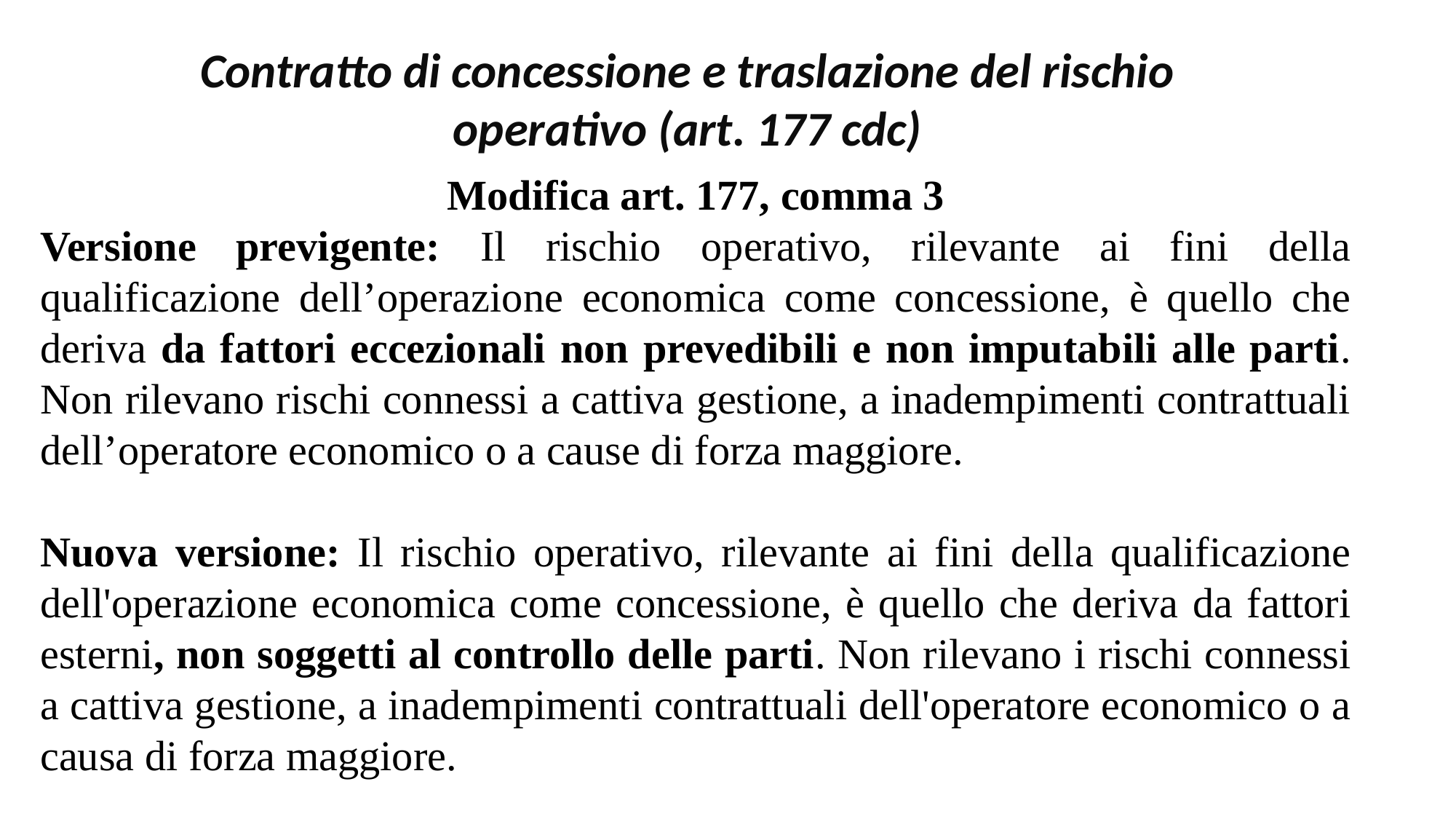

Contratto di concessione e traslazione del rischio operativo (art. 177 cdc)
Modifica art. 177, comma 3
Versione previgente: Il rischio operativo, rilevante ai fini della qualificazione dell’operazione economica come concessione, è quello che deriva da fattori eccezionali non prevedibili e non imputabili alle parti. Non rilevano rischi connessi a cattiva gestione, a inadempimenti contrattuali dell’operatore economico o a cause di forza maggiore.

Nuova versione: Il rischio operativo, rilevante ai fini della qualificazione dell'operazione economica come concessione, è quello che deriva da fattori esterni, non soggetti al controllo delle parti. Non rilevano i rischi connessi a cattiva gestione, a inadempimenti contrattuali dell'operatore economico o a causa di forza maggiore.